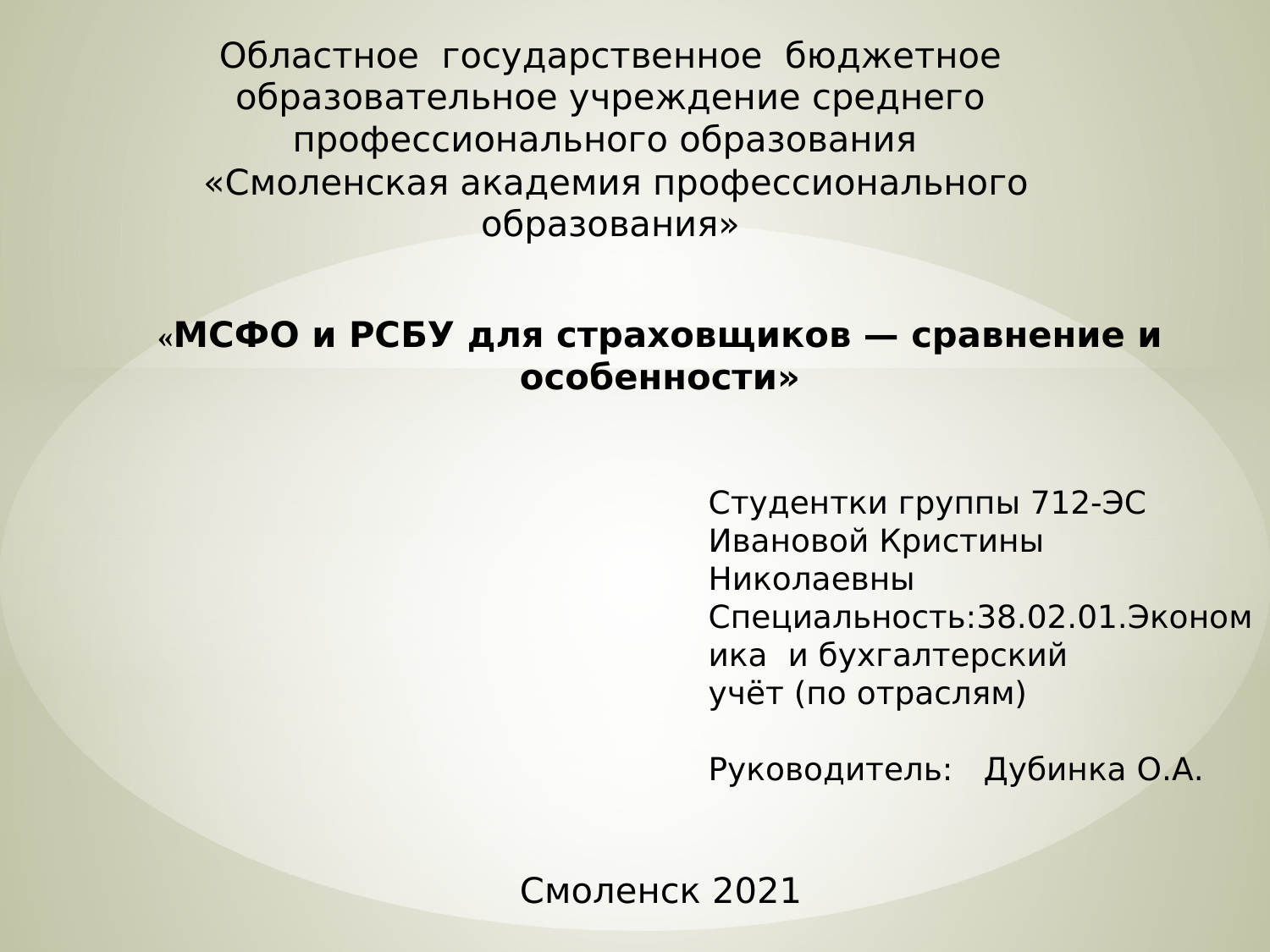

Областное  государственное  бюджетное образовательное учреждение среднего профессионального образования
 «Смоленская академия профессионального образования»
«МСФО и РСБУ для страховщиков — сравнение и особенности»
Студентки группы 712-ЭС
Ивановой Кристины Николаевны
Специальность:38.02.01.Экономика  и бухгалтерский учёт (по отраслям)                                                               Руководитель:   Дубинка О.А.
Смоленск 2021